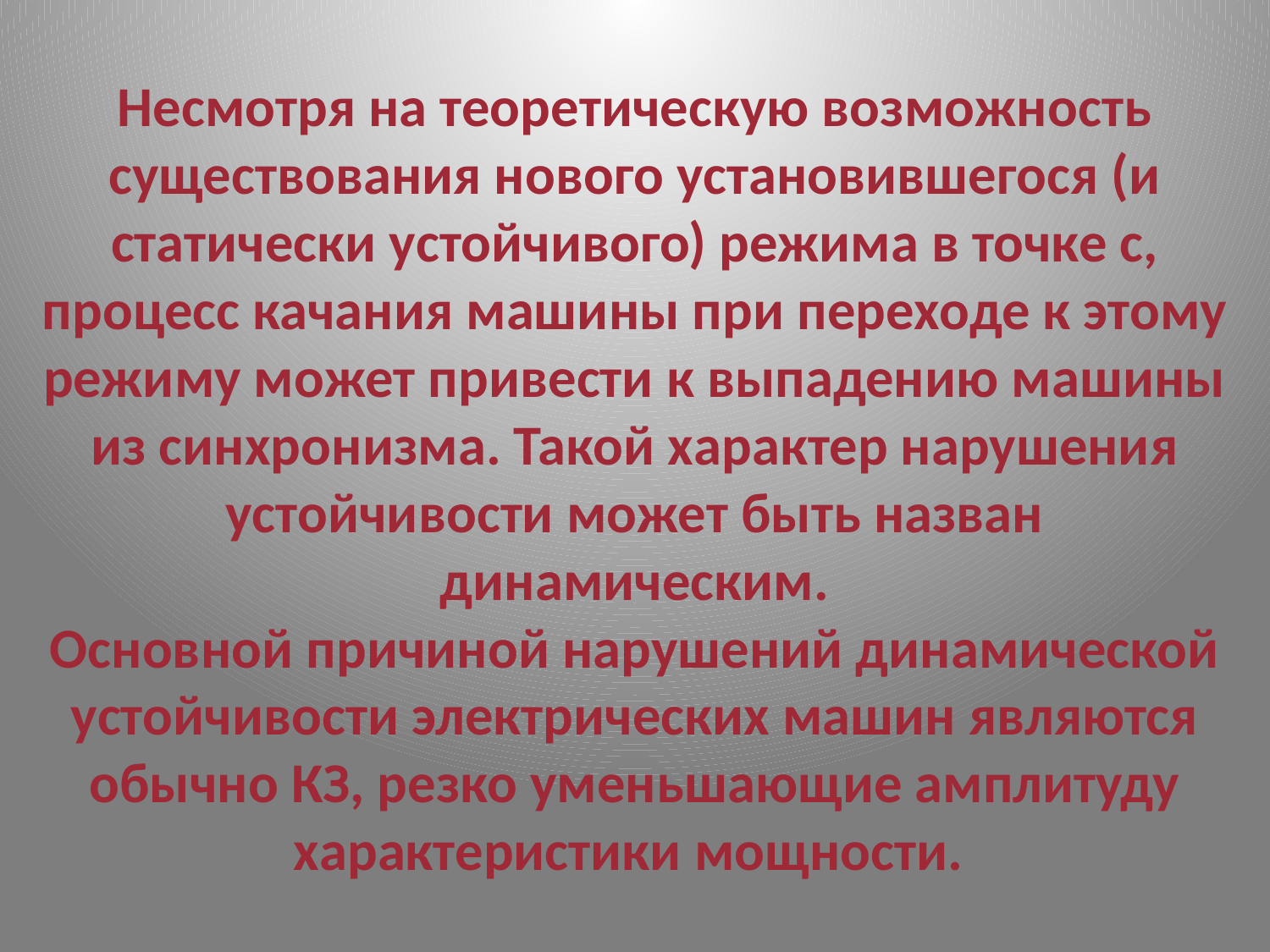

# Несмотря на теоретическую возможность существования нового установившегося (и статически устойчивого) режима в точке с, процесс качания машины при переходе к этому режиму может привести к выпадению машины из синхронизма. Такой характер нарушения устойчивости может быть назван динамическим. Основной причиной нарушений динамической устойчивости электрических машин являются обычно КЗ, резко уменьшающие амплитуду характеристики мощности.